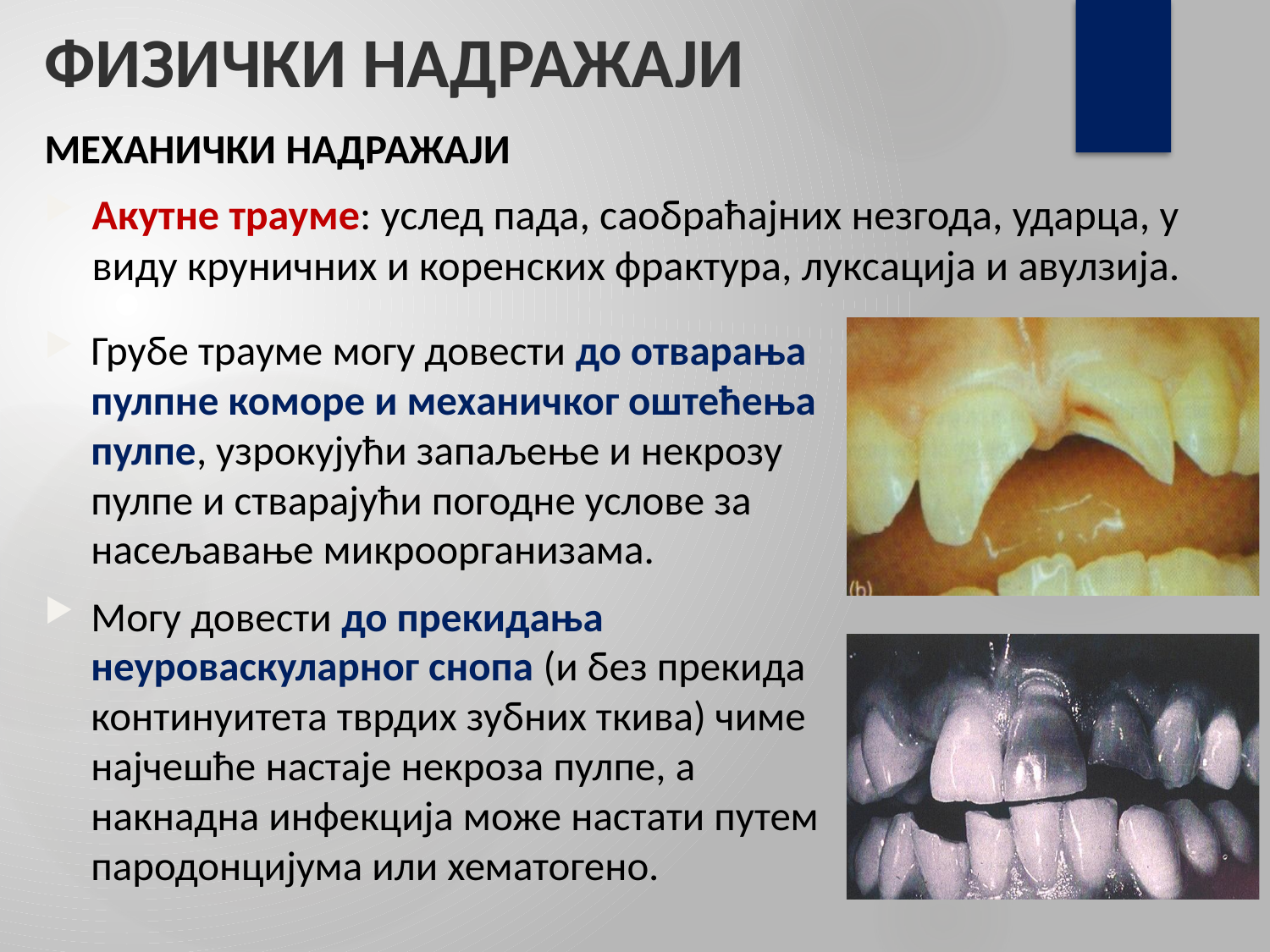

# ФИЗИЧКИ НАДРАЖАЈИ
МЕХАНИЧКИ НАДРАЖАЈИ

Грубе трауме могу довести до отварања пулпне коморе и механичког оштећења пулпе, узрокујући запаљење и некрозу пулпе и стварајући погодне услове за насељавање микроорганизама.
Могу довести до прекидања неуроваскуларног снопа (и без прекида континуитета тврдих зубних ткива) чиме најчешће настаје некроза пулпе, а накнадна инфекција може настати путем пародонцијума или хематогено.

Акутне трауме: услед пада, саобраћајних незгода, ударца, у виду круничних и коренских фрактура, луксација и авулзија.